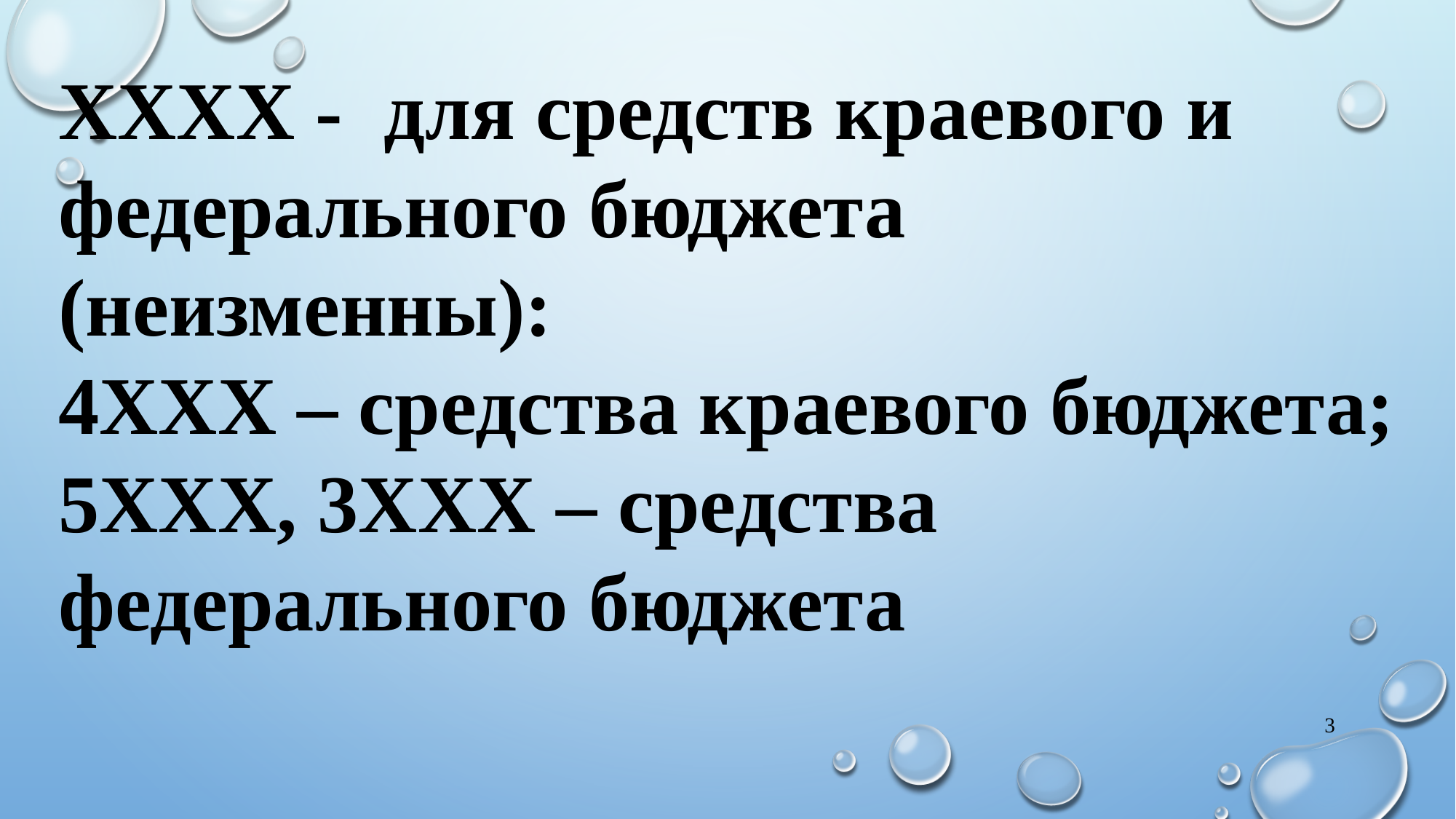

ХХХХ -  для средств краевого и федерального бюджета (неизменны):
4ХХХ – средства краевого бюджета;
5ХХХ, 3ХХХ – средства федерального бюджета
3